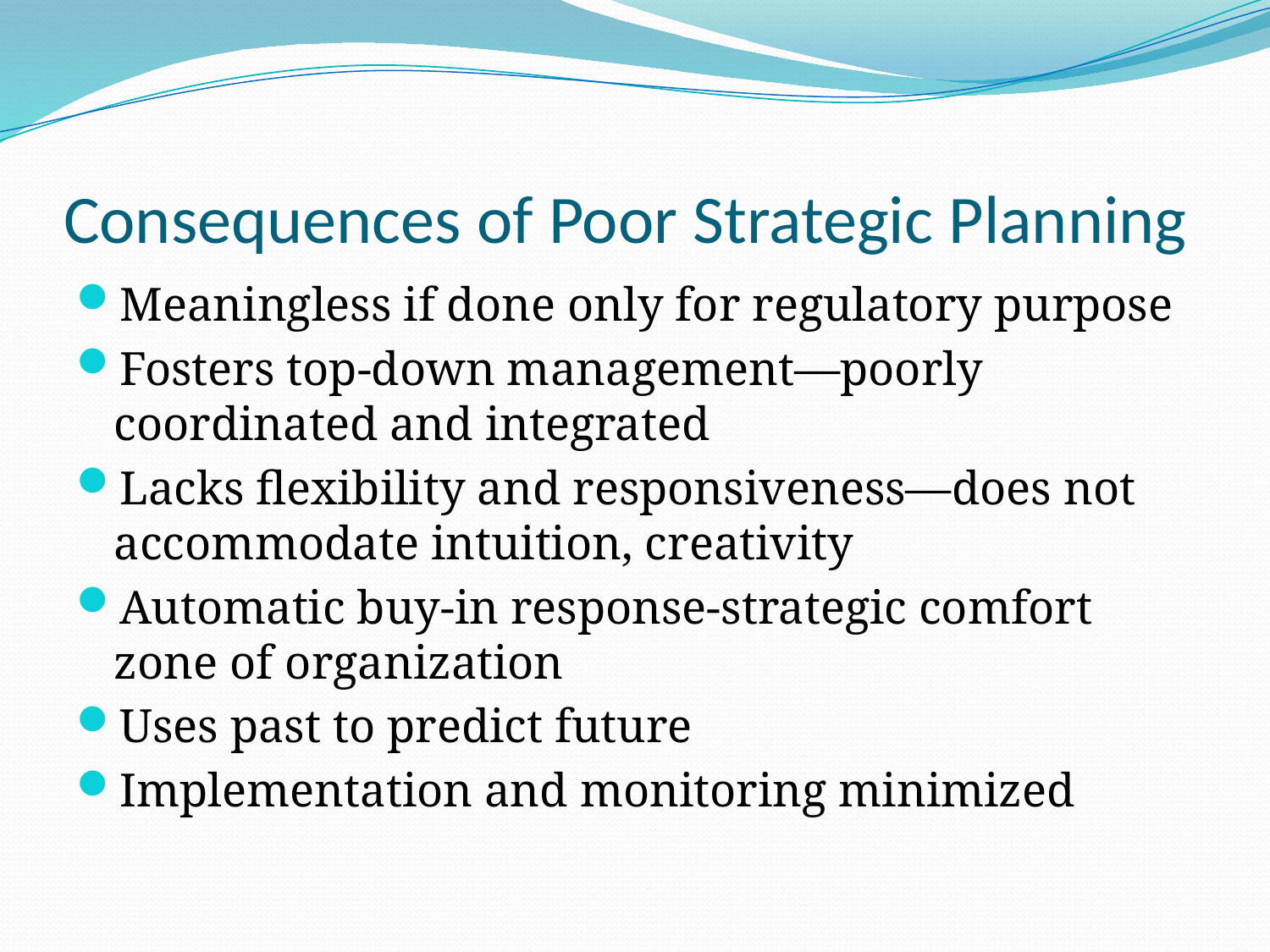

# Consequences of Poor Strategic Planning
Meaningless if done only for regulatory purpose
Fosters top-down management—poorly coordinated and integrated
Lacks flexibility and responsiveness—does not accommodate intuition, creativity
Automatic buy-in response-strategic comfort zone of organization
Uses past to predict future
Implementation and monitoring minimized